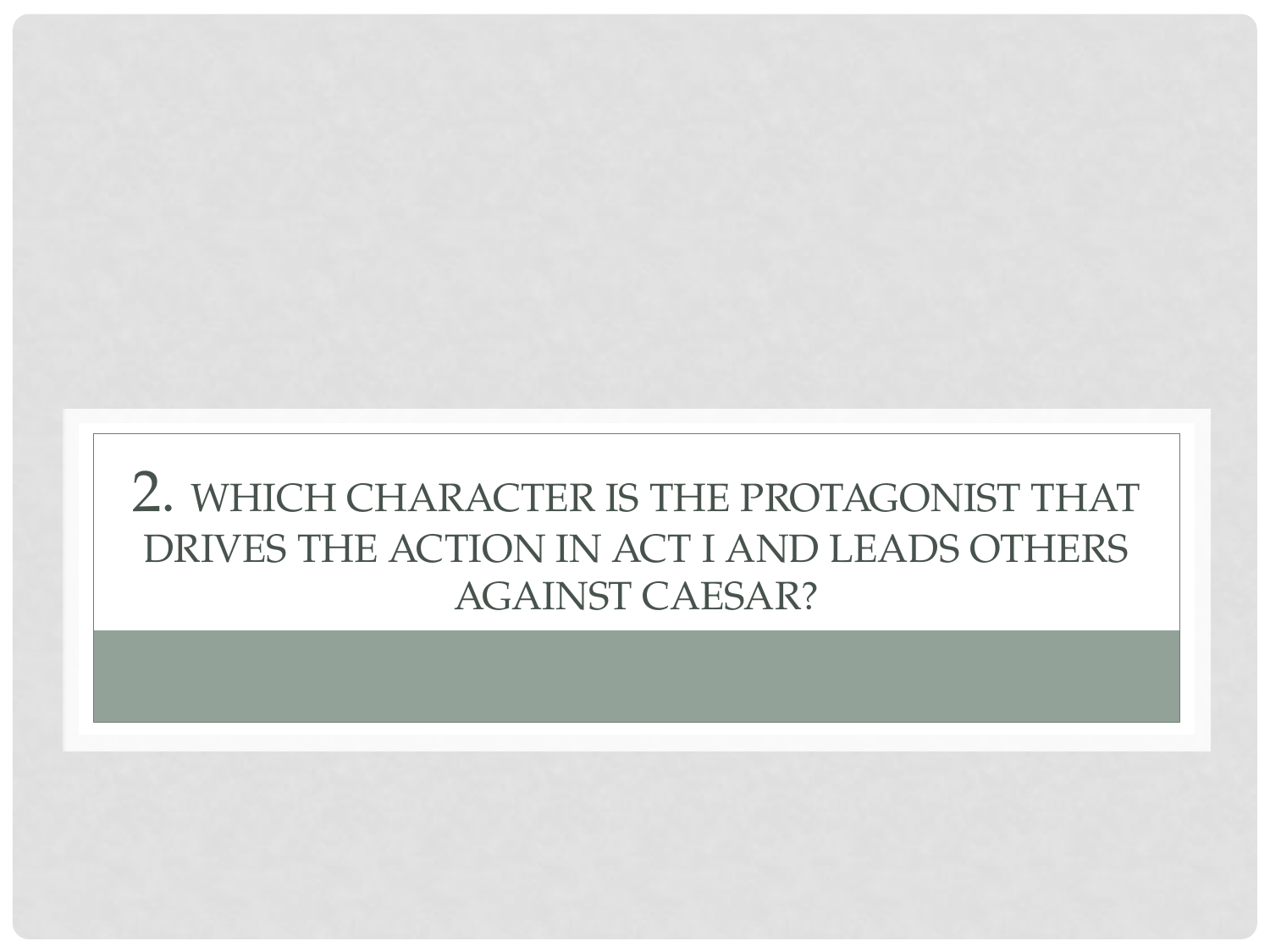

# 2. Which character is the protagonist that drives the action in act I and leads others against caesar?